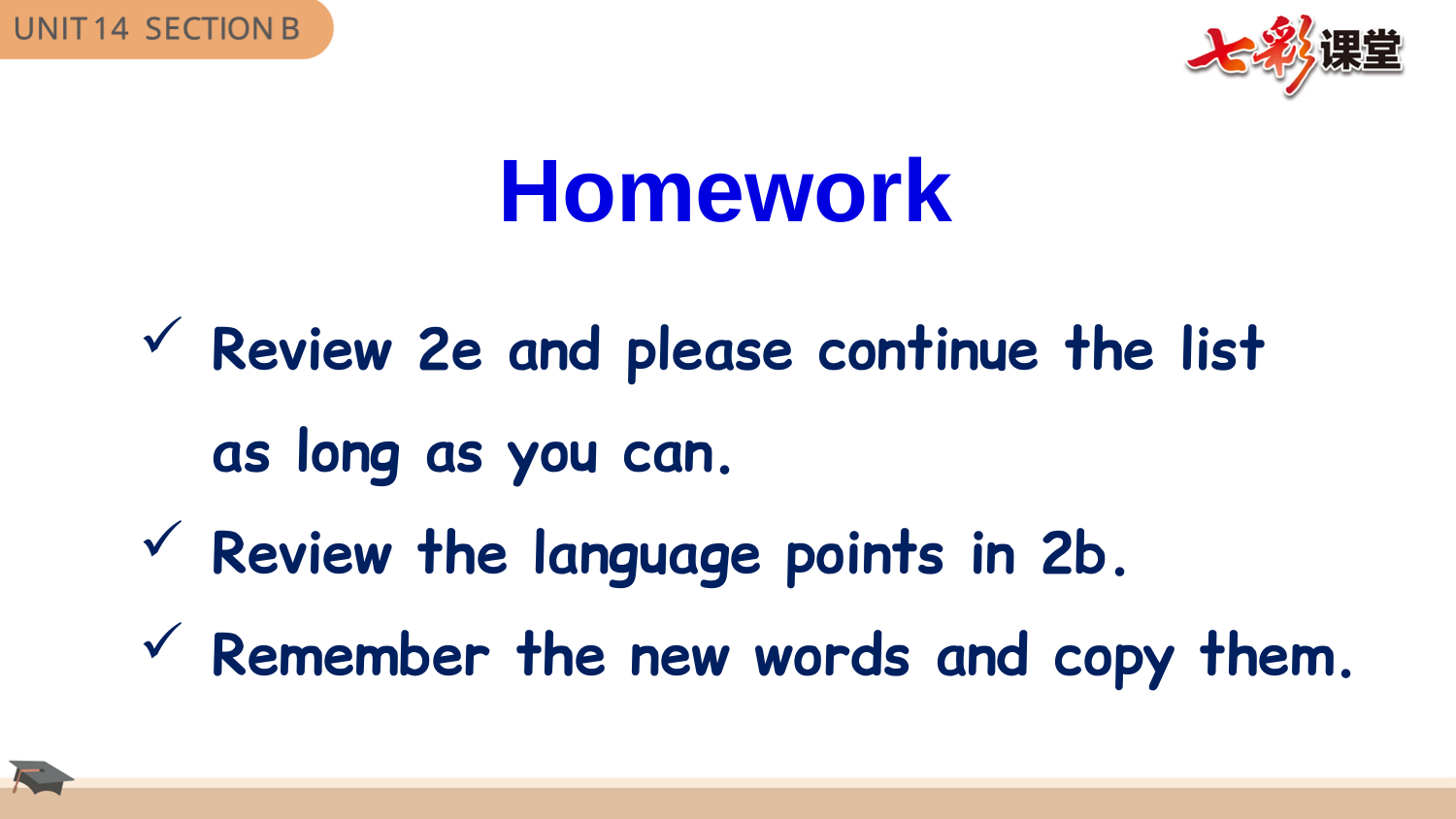

Homework
Review 2e and please continue the list
   as long as you can.
Review the language points in 2b.
Remember the new words and copy them.